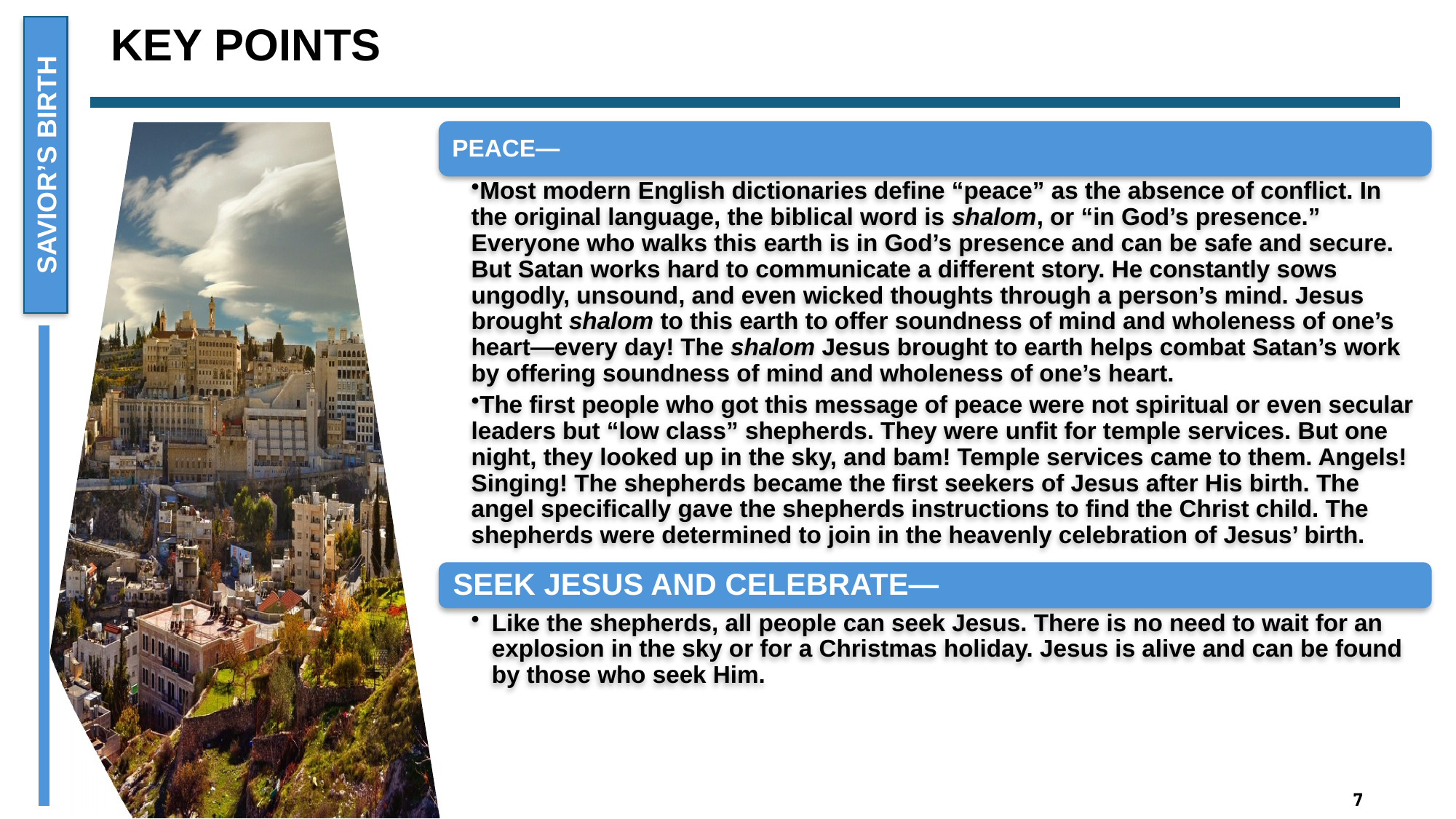

# Key Points

Peace—
Most modern English dictionaries define “peace” as the absence of conflict. In the original language, the biblical word is shalom, or “in God’s presence.” Everyone who walks this earth is in God’s presence and can be safe and secure. But Satan works hard to communicate a different story. He constantly sows ungodly, unsound, and even wicked thoughts through a person’s mind. Jesus brought shalom to this earth to offer soundness of mind and wholeness of one’s heart—every day! The shalom Jesus brought to earth helps combat Satan’s work by offering soundness of mind and wholeness of one’s heart.
The first people who got this message of peace were not spiritual or even secular leaders but “low class” shepherds. They were unfit for temple services. But one night, they looked up in the sky, and bam! Temple services came to them. Angels! Singing! The shepherds became the first seekers of Jesus after His birth. The angel specifically gave the shepherds instructions to find the Christ child. The shepherds were determined to join in the heavenly celebration of Jesus’ birth.
Savior’s Birth
Seek Jesus and Celebrate—
Like the shepherds, all people can seek Jesus. There is no need to wait for an explosion in the sky or for a Christmas holiday. Jesus is alive and can be found by those who seek Him.
7